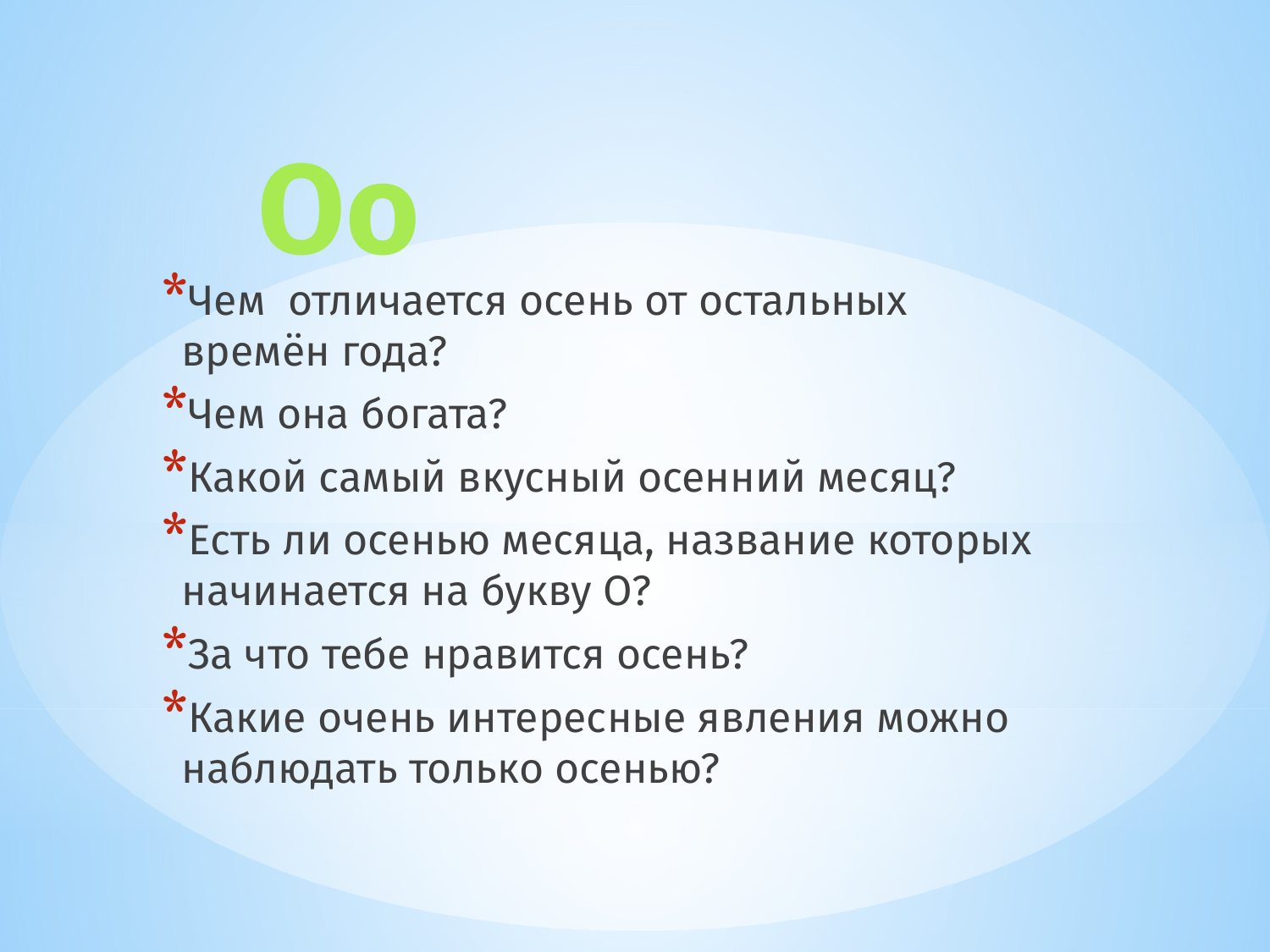

# Оо
Чем  отличается осень от остальных времён года?
Чем она богата?
Какой самый вкусный осенний месяц?
Есть ли осенью месяца, название которых начинается на букву О?
За что тебе нравится осень?
Какие очень интересные явления можно наблюдать только осенью?